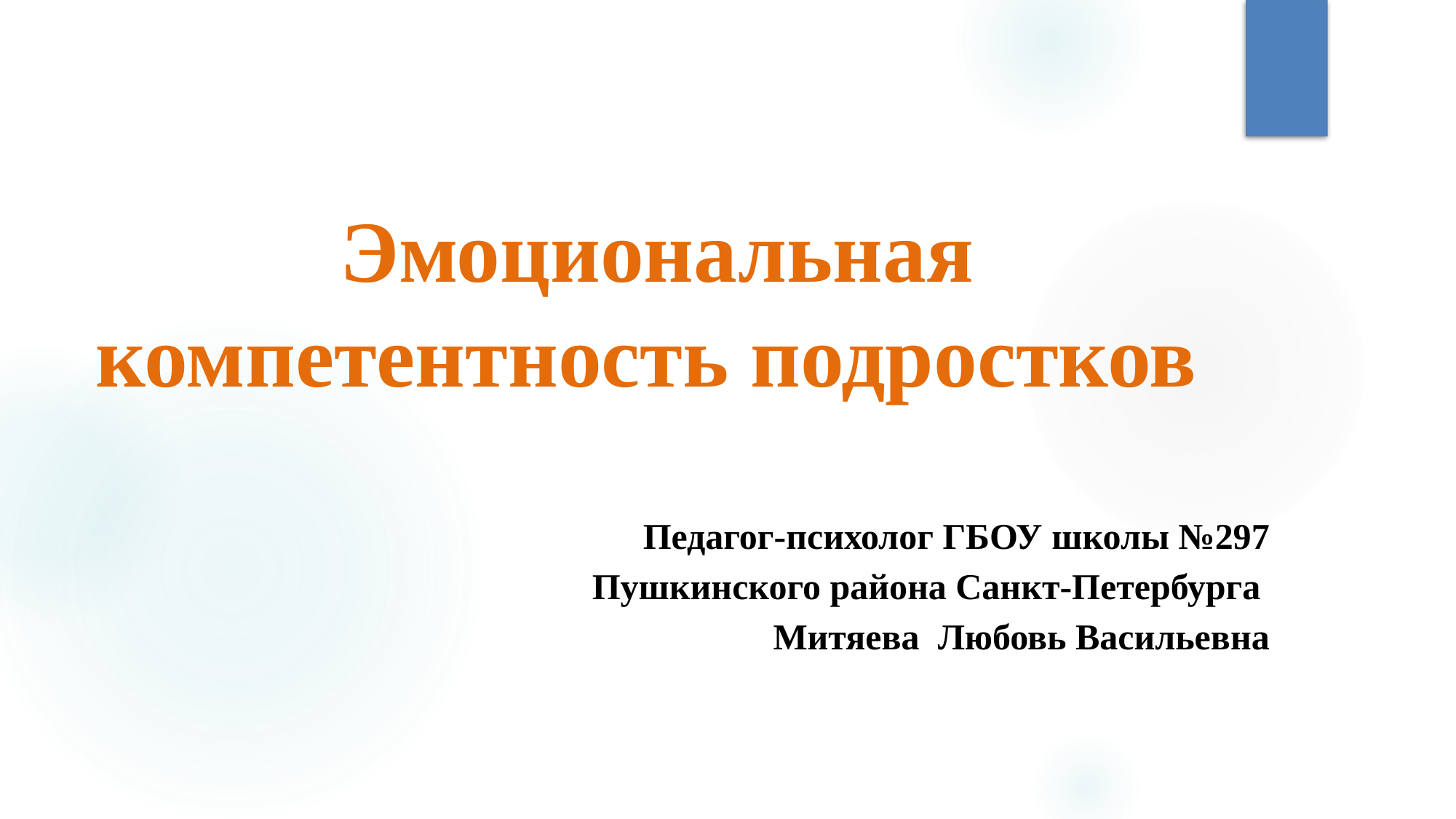

# Эмоциональная компетентность подростков
Педагог-психолог ГБОУ школы №297
Пушкинского района Санкт-Петербурга
Митяева  Любовь Васильевна